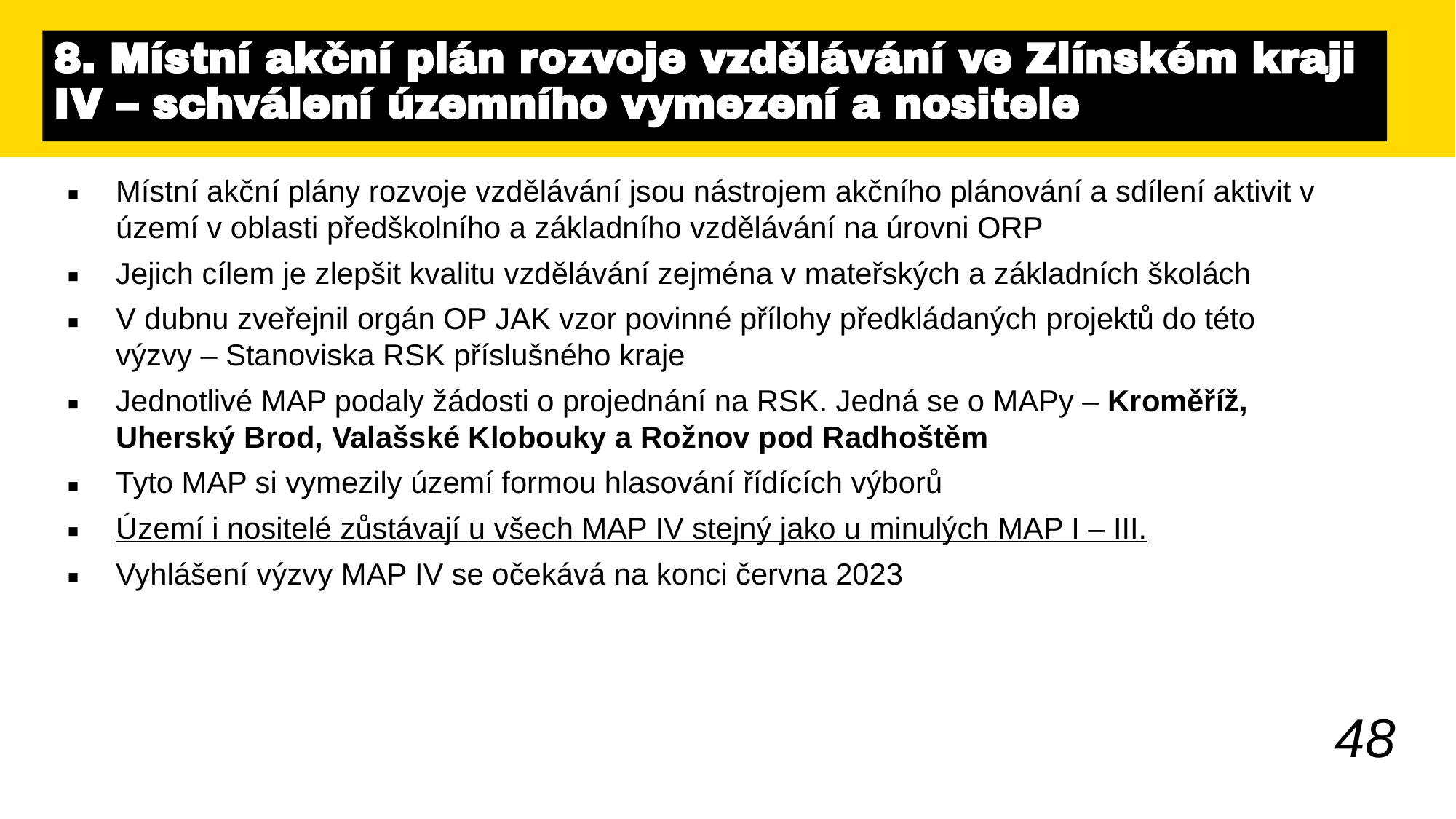

# 8. Místní akční plán rozvoje vzdělávání ve Zlínském kraji IV – schválení územního vymezení a nositele
Místní akční plány rozvoje vzdělávání jsou nástrojem akčního plánování a sdílení aktivit v území v oblasti předškolního a základního vzdělávání na úrovni ORP
Jejich cílem je zlepšit kvalitu vzdělávání zejména v mateřských a základních školách
V dubnu zveřejnil orgán OP JAK vzor povinné přílohy předkládaných projektů do této výzvy – Stanoviska RSK příslušného kraje
Jednotlivé MAP podaly žádosti o projednání na RSK. Jedná se o MAPy – Kroměříž, Uherský Brod, Valašské Klobouky a Rožnov pod Radhoštěm
Tyto MAP si vymezily území formou hlasování řídících výborů
Území i nositelé zůstávají u všech MAP IV stejný jako u minulých MAP I – III.
Vyhlášení výzvy MAP IV se očekává na konci června 2023
48